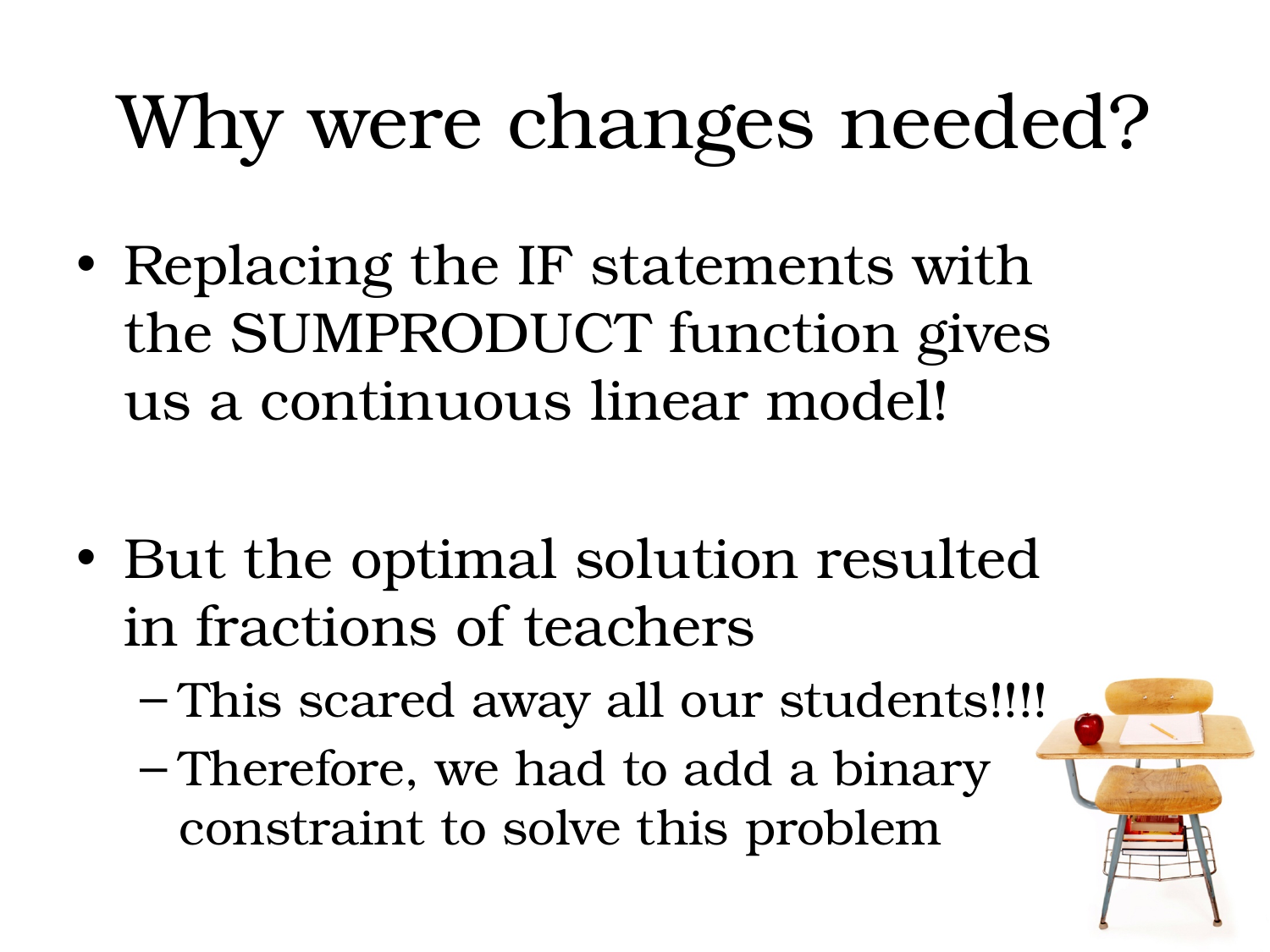

# Why were changes needed?
Replacing the IF statements with the SUMPRODUCT function gives us a continuous linear model!

But the optimal solution resulted in fractions of teachers
This scared away all our students!!!!
Therefore, we had to add a binary constraint to solve this problem